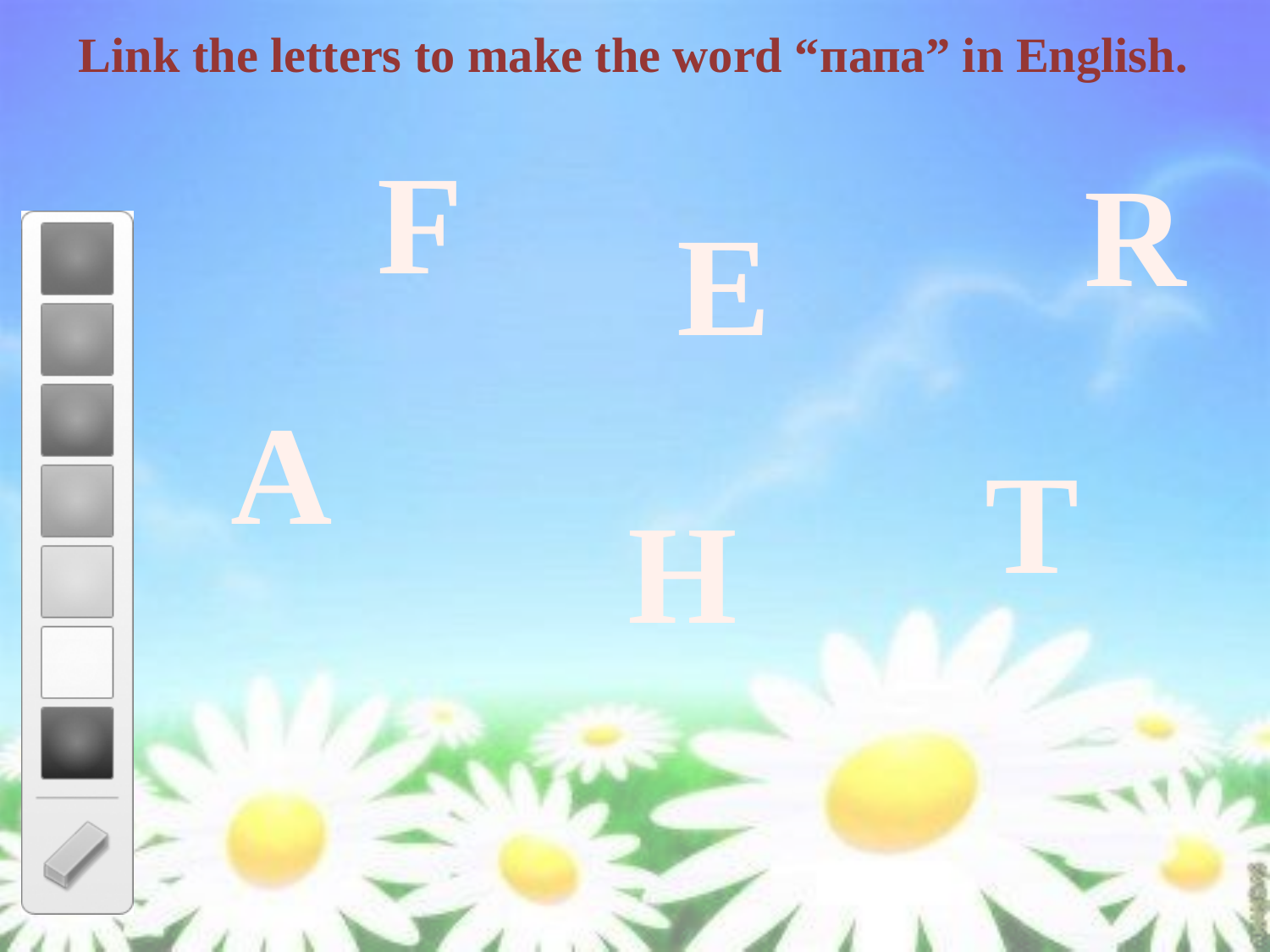

Link the letters to make the word “папа” in English.
F
R
E
A
T
H